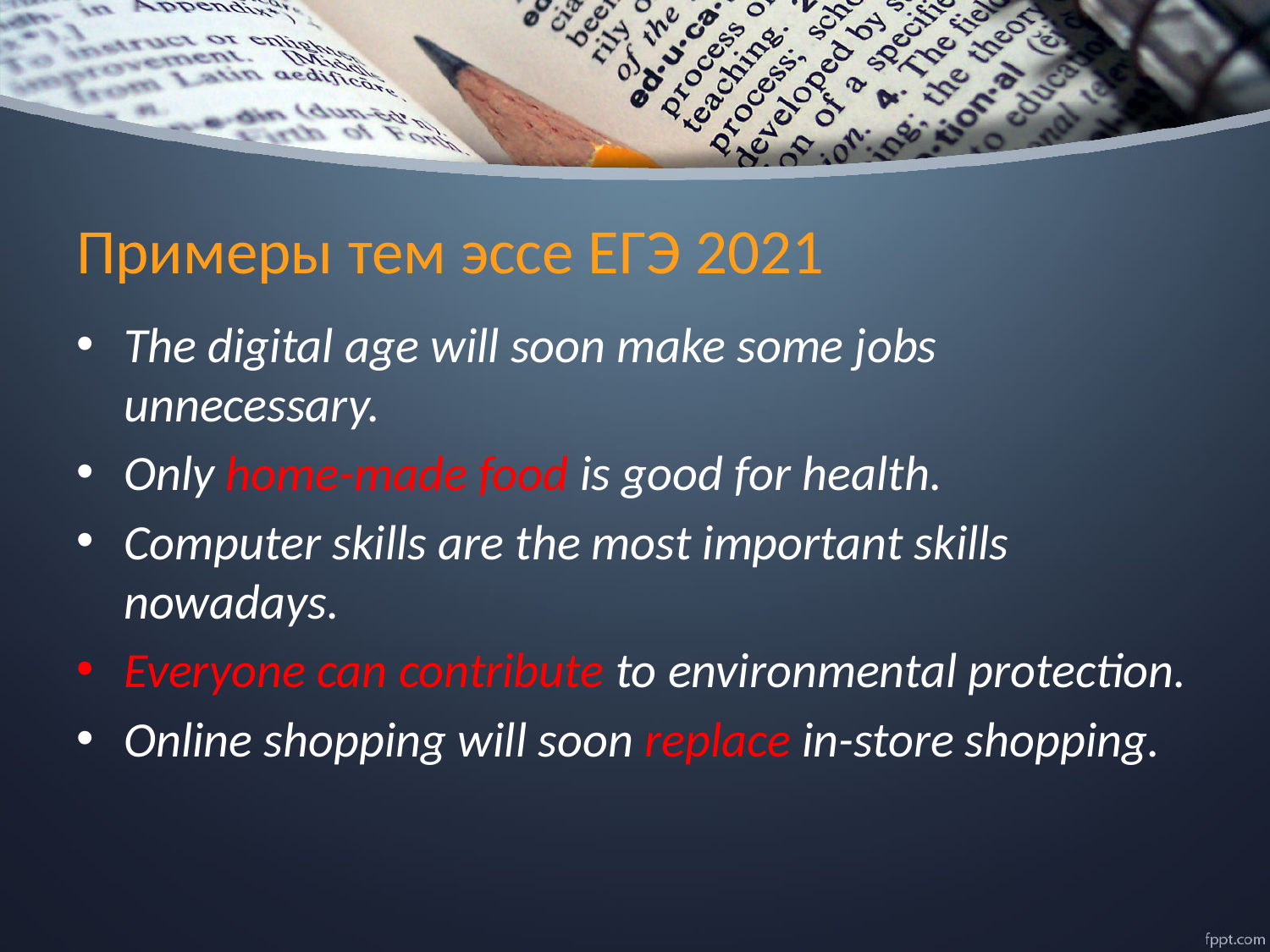

# Примеры тем эссе ЕГЭ 2021
The digital age will soon make some jobs unnecessary.
Only home-made food is good for health.
Computer skills are the most important skills nowadays.
Everyone can contribute to environmental protection.
Online shopping will soon replace in-store shopping.